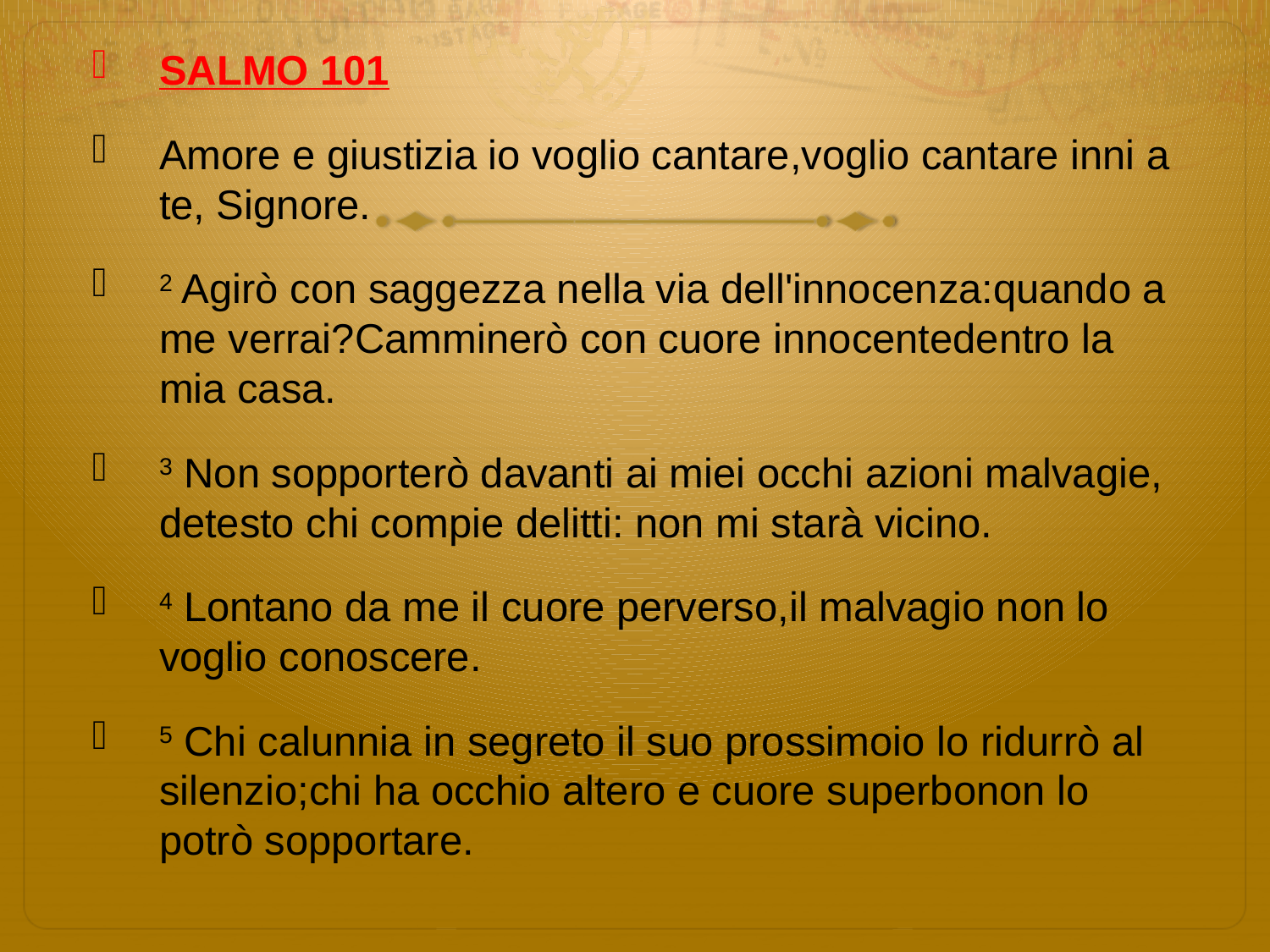

SALMO 101
Amore e giustizia io voglio cantare, voglio cantare inni a te, Signore.
2 Agirò con saggezza nella via dell'innocenza: quando a me verrai? Camminerò con cuore innocente dentro la mia casa.
3 Non sopporterò davanti ai miei occhi azioni malvagie, detesto chi compie delitti: non mi starà vicino.
4 Lontano da me il cuore perverso, il malvagio non lo voglio conoscere.
5 Chi calunnia in segreto il suo prossimo io lo ridurrò al silenzio; chi ha occhio altero e cuore superbo non lo potrò sopportare.